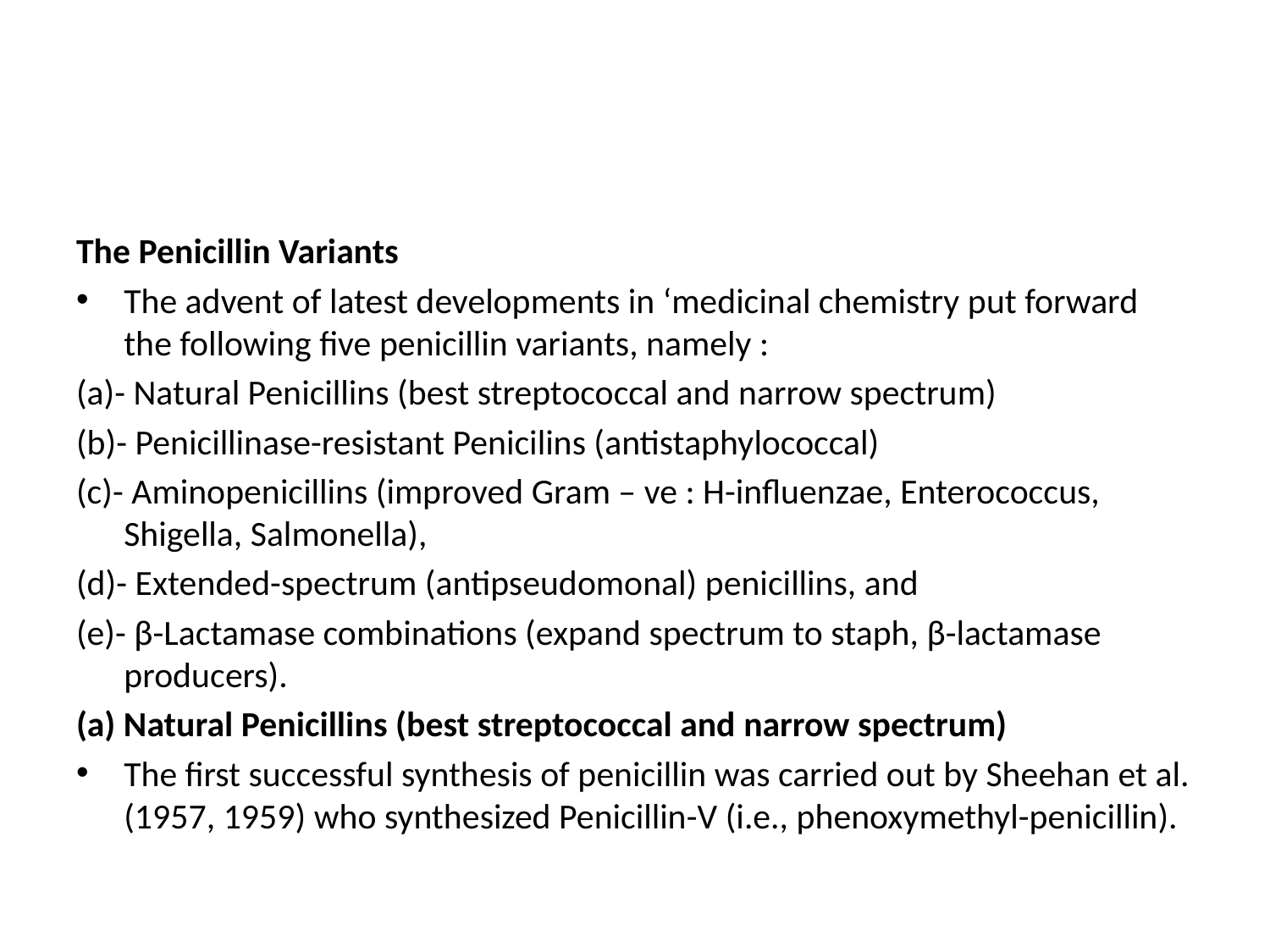

#
The Penicillin Variants
The advent of latest developments in ‘medicinal chemistry put forward the following five penicillin variants, namely :
(a)- Natural Penicillins (best streptococcal and narrow spectrum)
(b)- Penicillinase-resistant Penicilins (antistaphylococcal)
(c)- Aminopenicillins (improved Gram – ve : H-influenzae, Enterococcus, Shigella, Salmonella),
(d)- Extended-spectrum (antipseudomonal) penicillins, and
(e)- β-Lactamase combinations (expand spectrum to staph, β-lactamase producers).
(a) Natural Penicillins (best streptococcal and narrow spectrum)
The first successful synthesis of penicillin was carried out by Sheehan et al. (1957, 1959) who synthesized Penicillin-V (i.e., phenoxymethyl-penicillin).